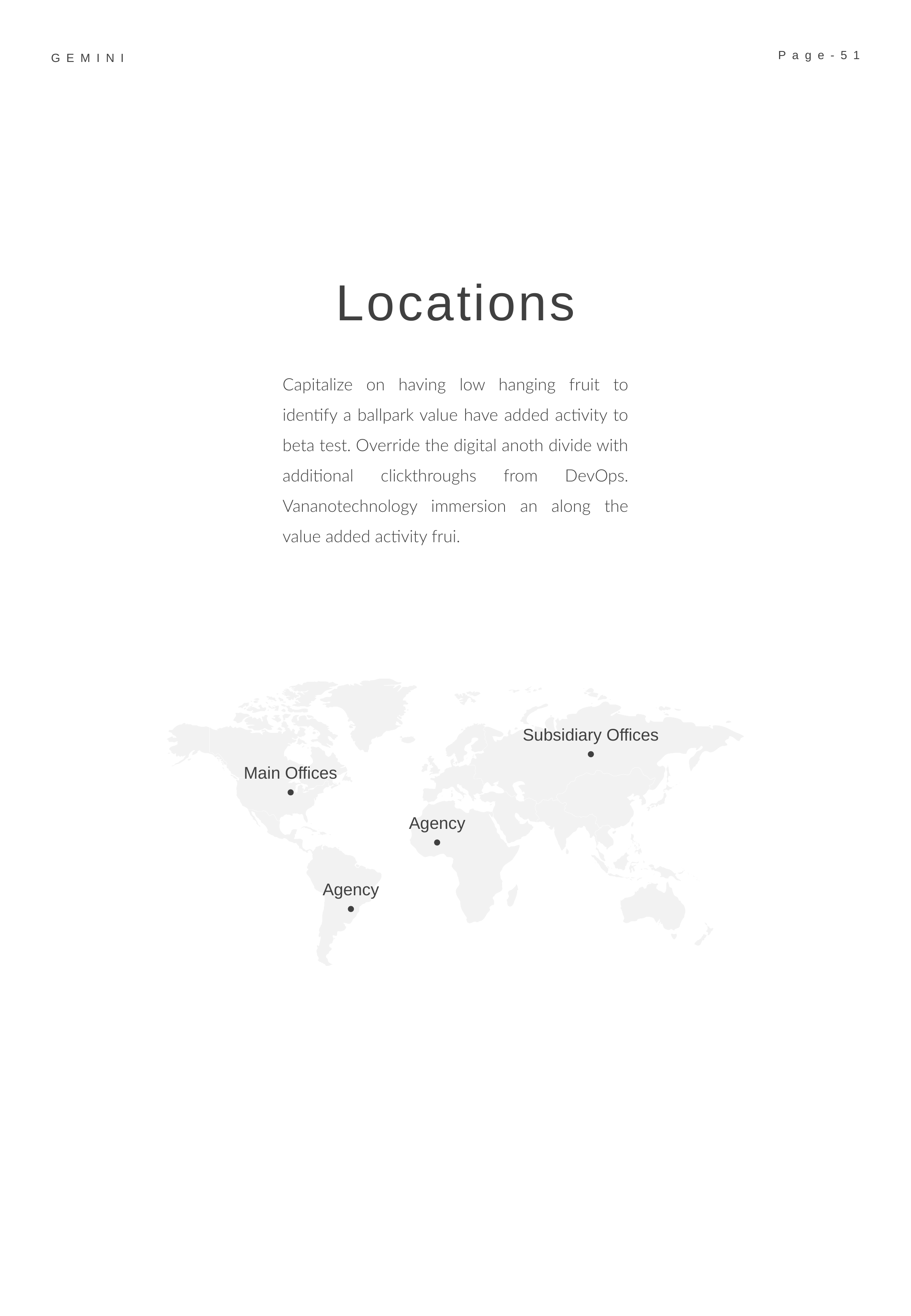

Page-51
GEMINI
Locations
Capitalize on having low hanging fruit to identify a ballpark value have added activity to beta test. Override the digital anoth divide with additional clickthroughs from DevOps. Vananotechnology immersion an along the value added activity frui.

Subsidiary Offices

Main Offices

Agency

Agency